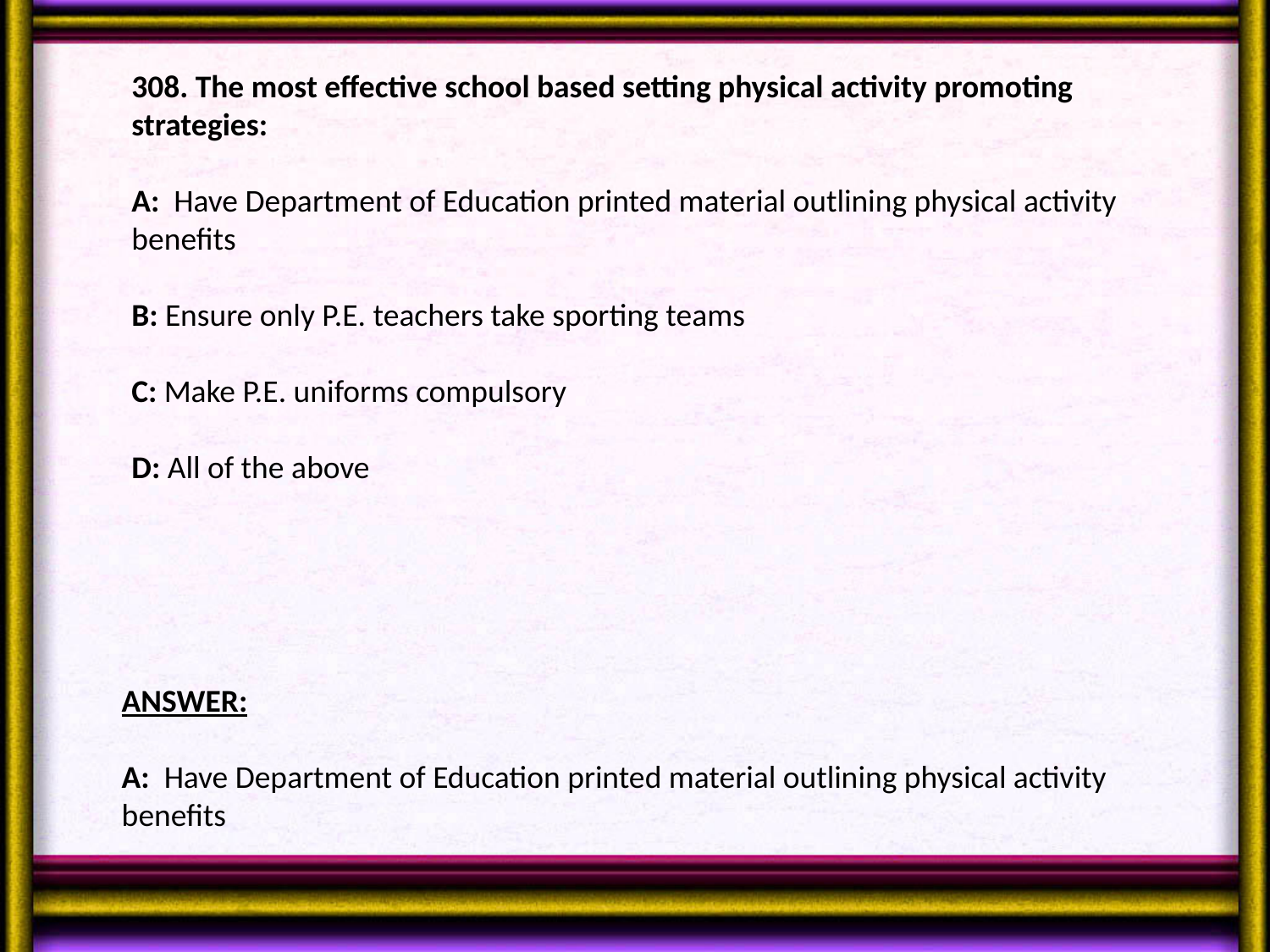

308. The most effective school based setting physical activity promoting strategies:

A:  Have Department of Education printed material outlining physical activity benefits

B: Ensure only P.E. teachers take sporting teams

C: Make P.E. uniforms compulsory

D: All of the above

ANSWER:

A:  Have Department of Education printed material outlining physical activity benefits